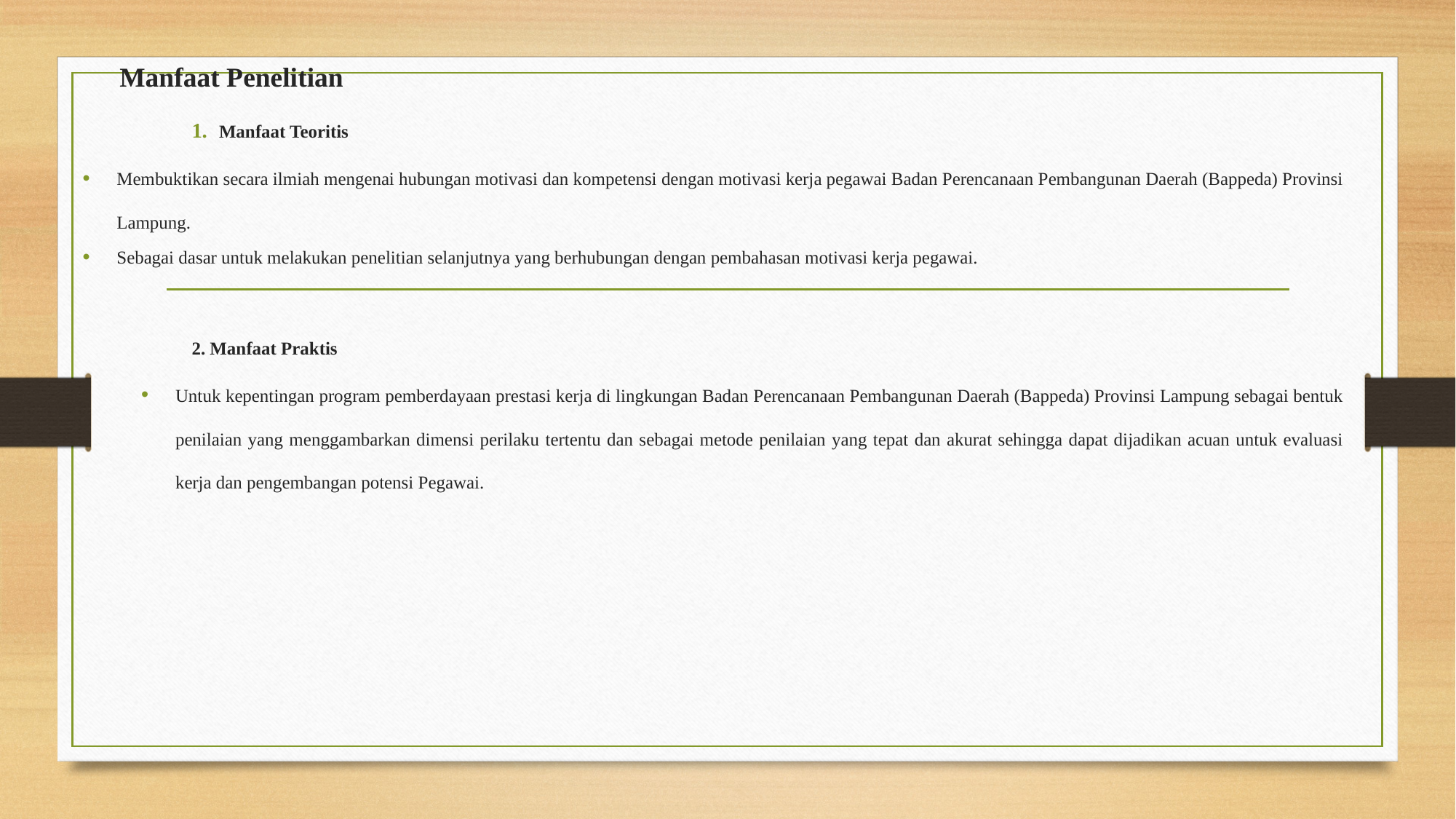

# Manfaat Penelitian
Manfaat Teoritis
Membuktikan secara ilmiah mengenai hubungan motivasi dan kompetensi dengan motivasi kerja pegawai Badan Perencanaan Pembangunan Daerah (Bappeda) Provinsi Lampung.
Sebagai dasar untuk melakukan penelitian selanjutnya yang berhubungan dengan pembahasan motivasi kerja pegawai.

2. Manfaat Praktis
Untuk kepentingan program pemberdayaan prestasi kerja di lingkungan Badan Perencanaan Pembangunan Daerah (Bappeda) Provinsi Lampung sebagai bentuk penilaian yang menggambarkan dimensi perilaku tertentu dan sebagai metode penilaian yang tepat dan akurat sehingga dapat dijadikan acuan untuk evaluasi kerja dan pengembangan potensi Pegawai.